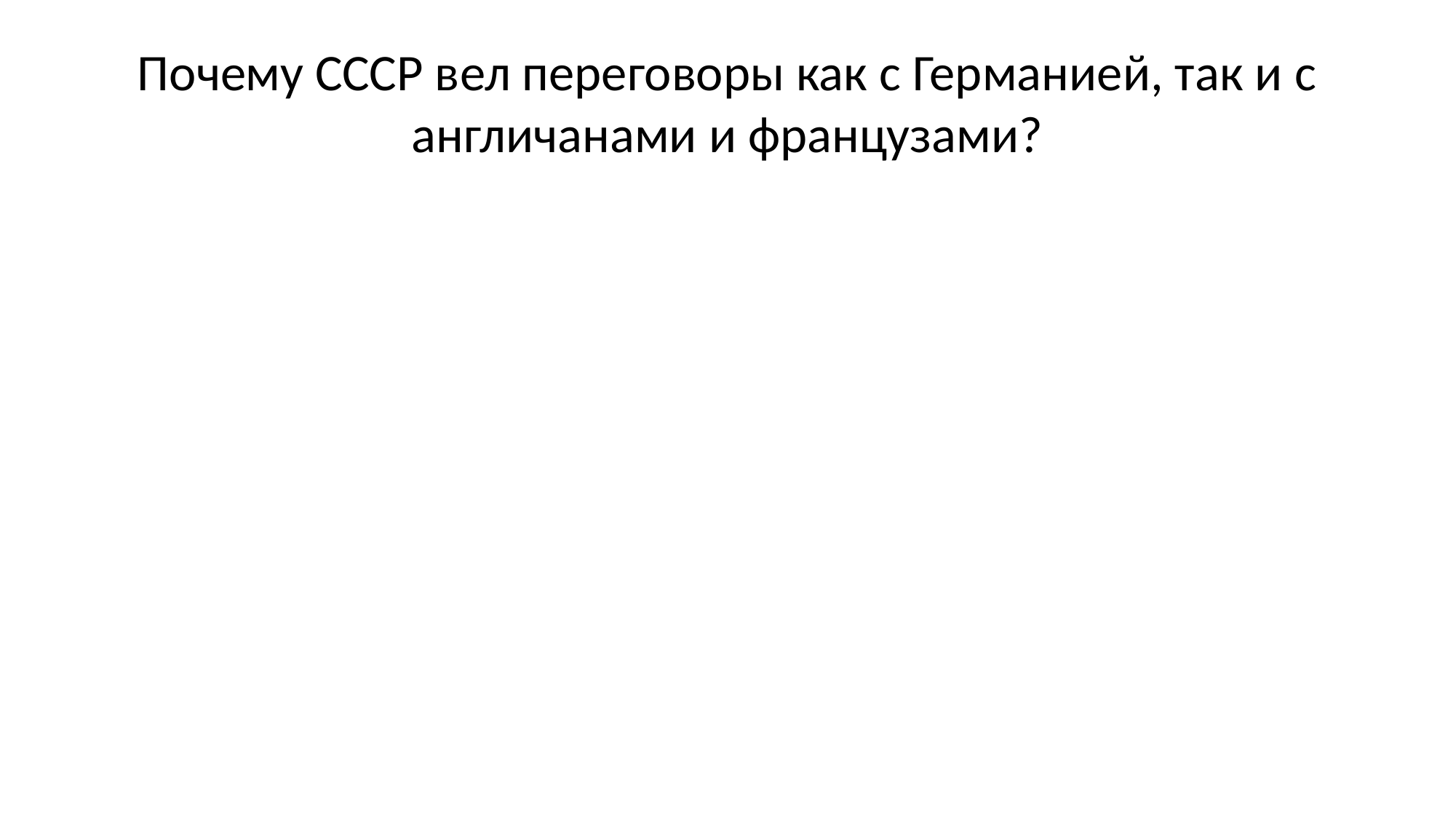

# Почему СССР вел переговоры как с Германией, так и с англичанами и французами?